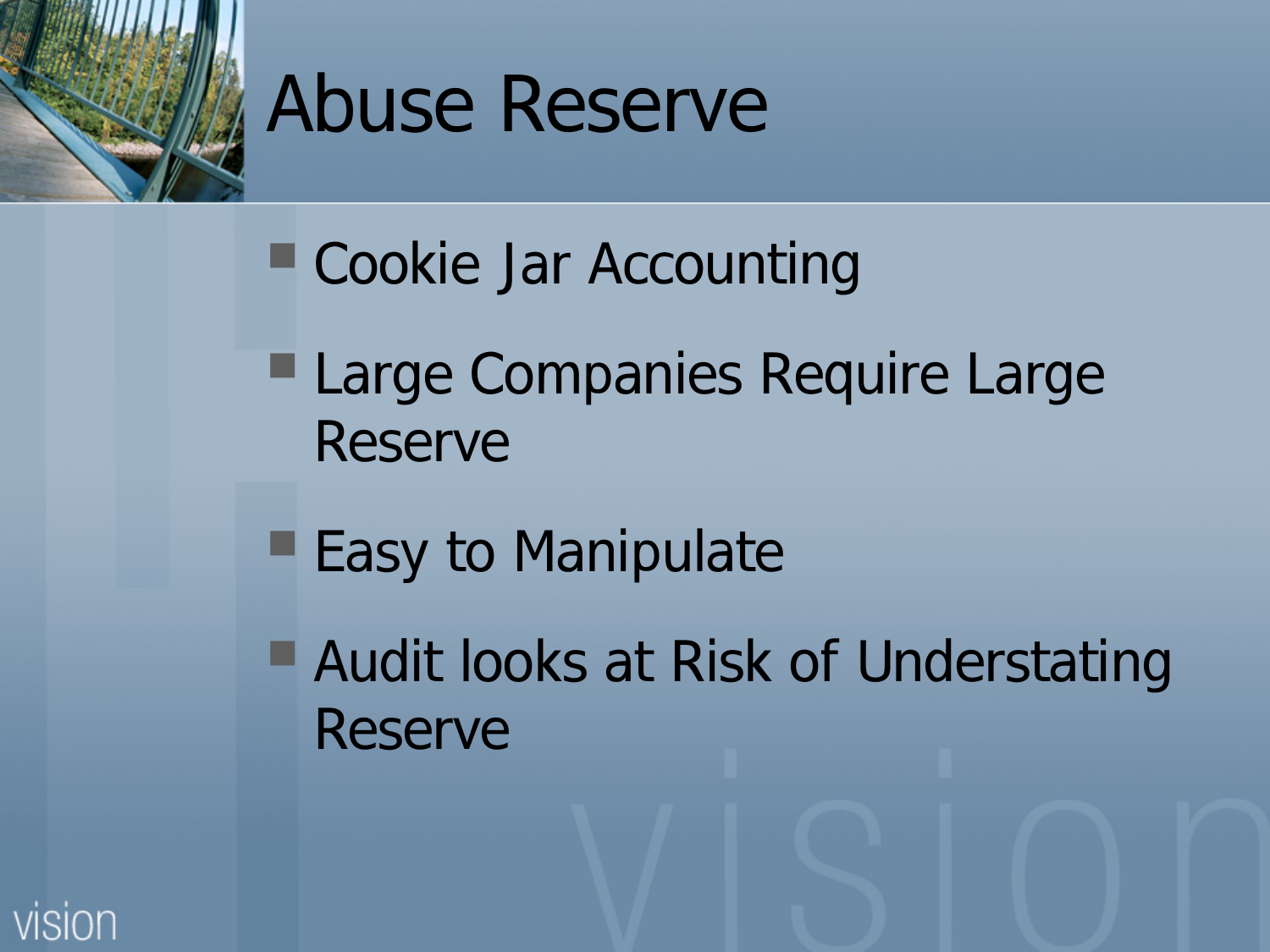

# Abuse Reserve
Cookie Jar Accounting
Large Companies Require Large Reserve
Easy to Manipulate
Audit looks at Risk of Understating Reserve